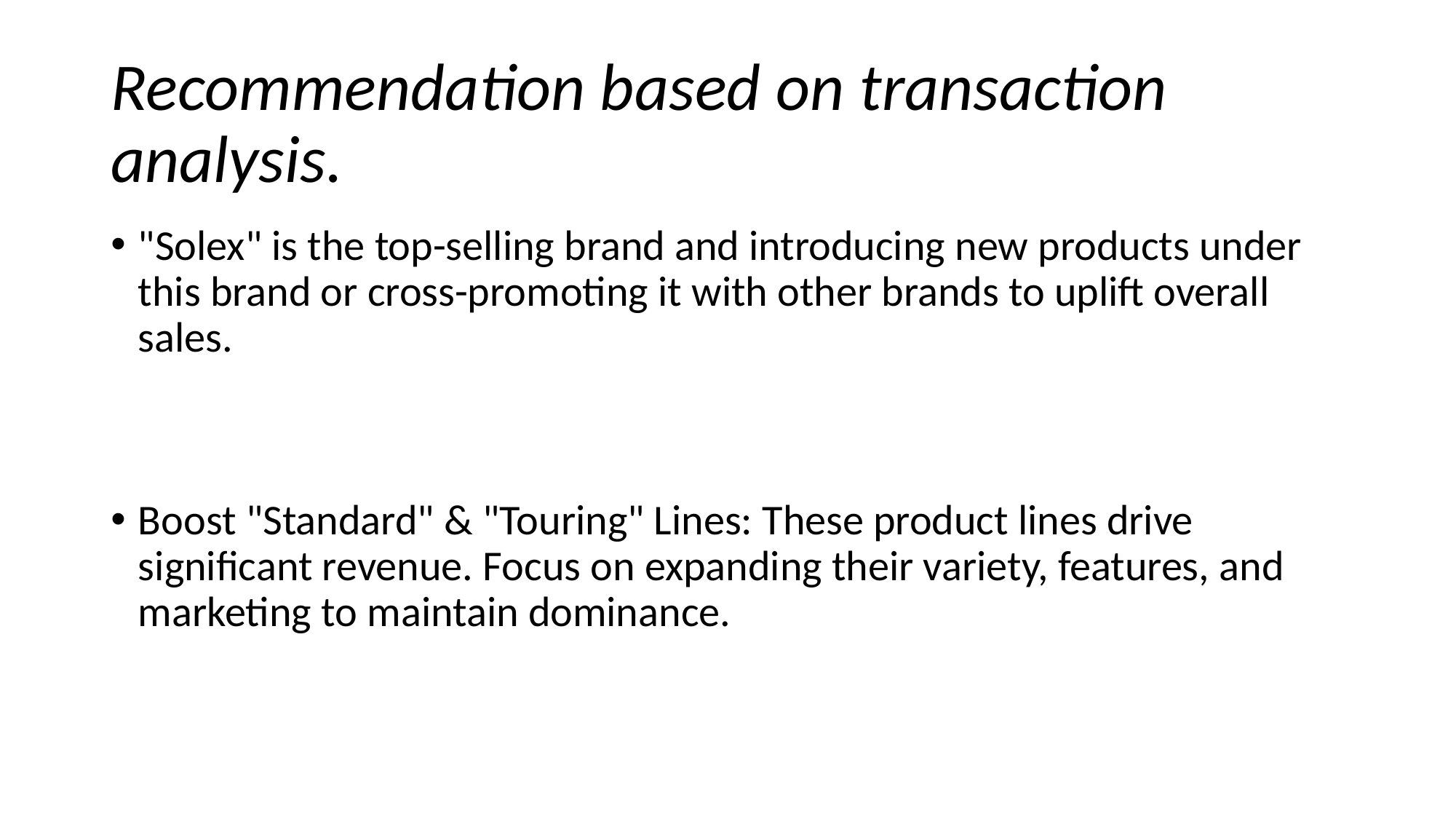

# Recommendation based on transaction analysis.
"Solex" is the top-selling brand and introducing new products under this brand or cross-promoting it with other brands to uplift overall sales.

Boost "Standard" & "Touring" Lines: These product lines drive significant revenue. Focus on expanding their variety, features, and marketing to maintain dominance.